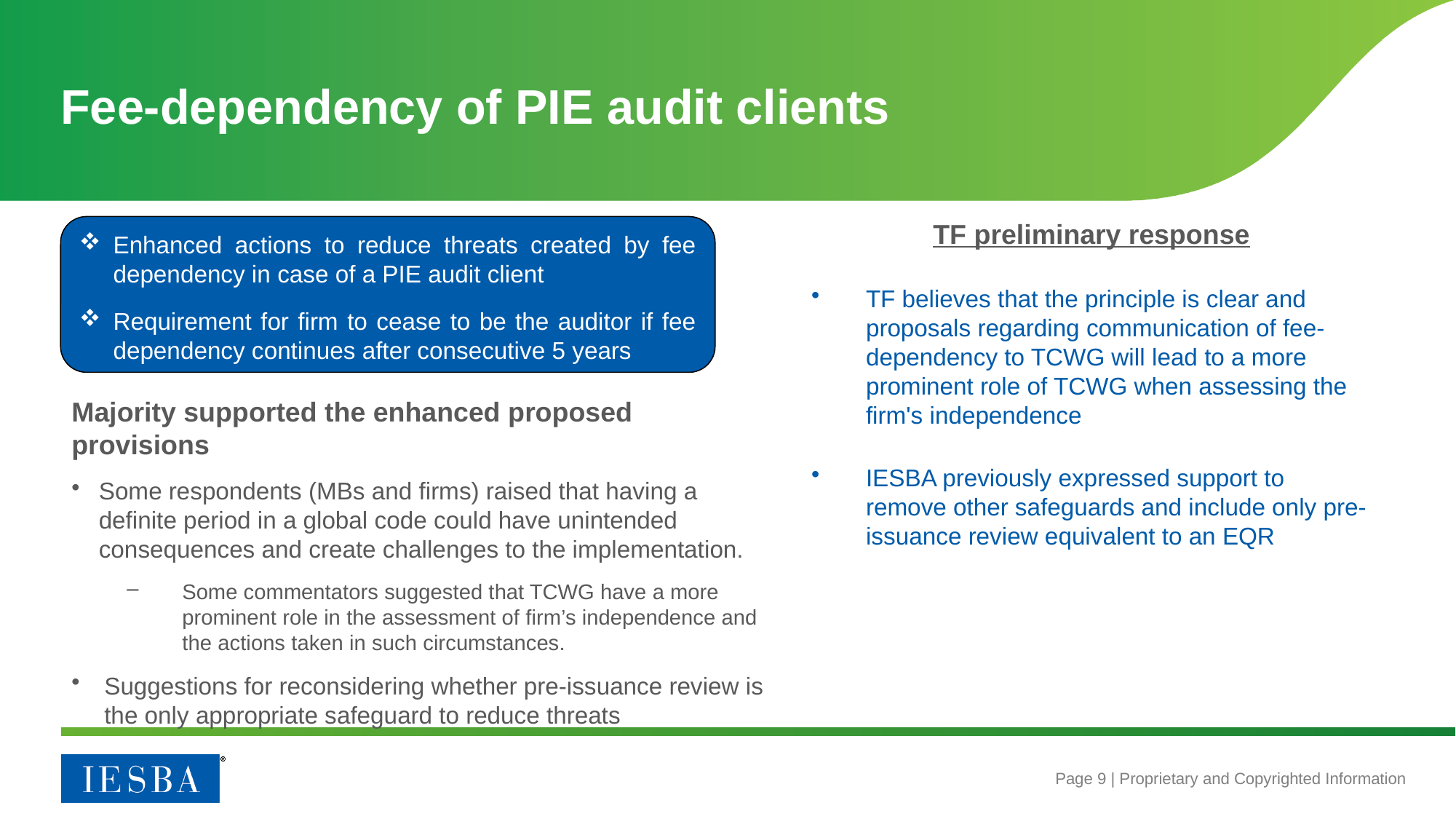

# Fee-dependency of PIE audit clients
TF preliminary response
TF believes that the principle is clear and proposals regarding communication of fee-dependency to TCWG will lead to a more prominent role of TCWG when assessing the firm's independence
IESBA previously expressed support to remove other safeguards and include only pre-issuance review equivalent to an EQR

Majority supported the enhanced proposed provisions
Some respondents (MBs and firms) raised that having a definite period in a global code could have unintended consequences and create challenges to the implementation.
Some commentators suggested that TCWG have a more prominent role in the assessment of firm’s independence and the actions taken in such circumstances.
Suggestions for reconsidering whether pre-issuance review is the only appropriate safeguard to reduce threats

Enhanced actions to reduce threats created by fee dependency in case of a PIE audit client
Requirement for firm to cease to be the auditor if fee dependency continues after consecutive 5 years